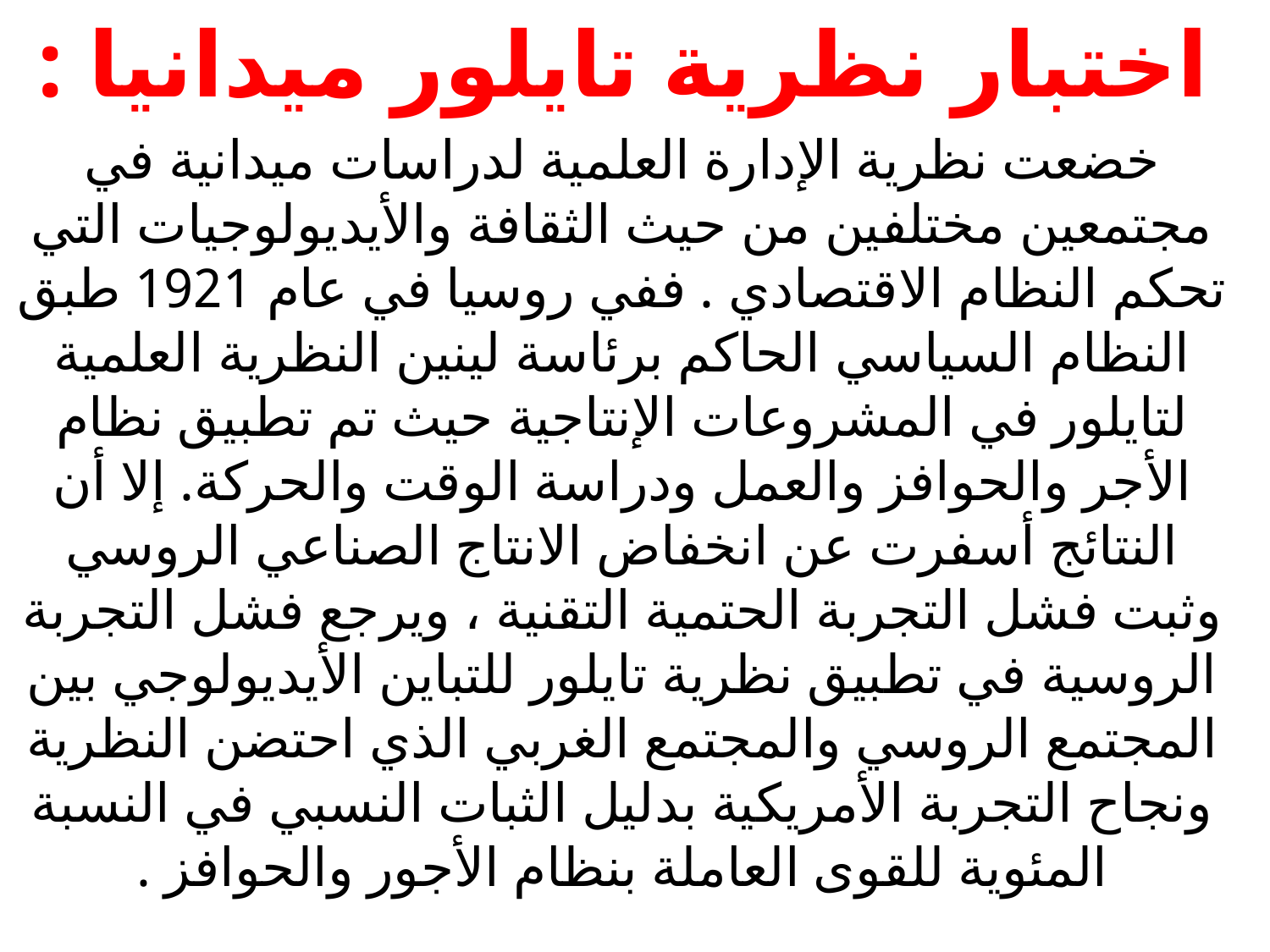

اختبار نظرية تايلور ميدانيا :
خضعت نظرية الإدارة العلمية لدراسات ميدانية في مجتمعين مختلفين من حيث الثقافة والأيديولوجيات التي تحكم النظام الاقتصادي . ففي روسيا في عام 1921 طبق النظام السياسي الحاكم برئاسة لينين النظرية العلمية لتايلور في المشروعات الإنتاجية حيث تم تطبيق نظام الأجر والحوافز والعمل ودراسة الوقت والحركة. إلا أن النتائج أسفرت عن انخفاض الانتاج الصناعي الروسي وثبت فشل التجربة الحتمية التقنية ، ويرجع فشل التجربة الروسية في تطبيق نظرية تايلور للتباين الأيديولوجي بين المجتمع الروسي والمجتمع الغربي الذي احتضن النظرية ونجاح التجربة الأمريكية بدليل الثبات النسبي في النسبة المئوية للقوى العاملة بنظام الأجور والحوافز .

#